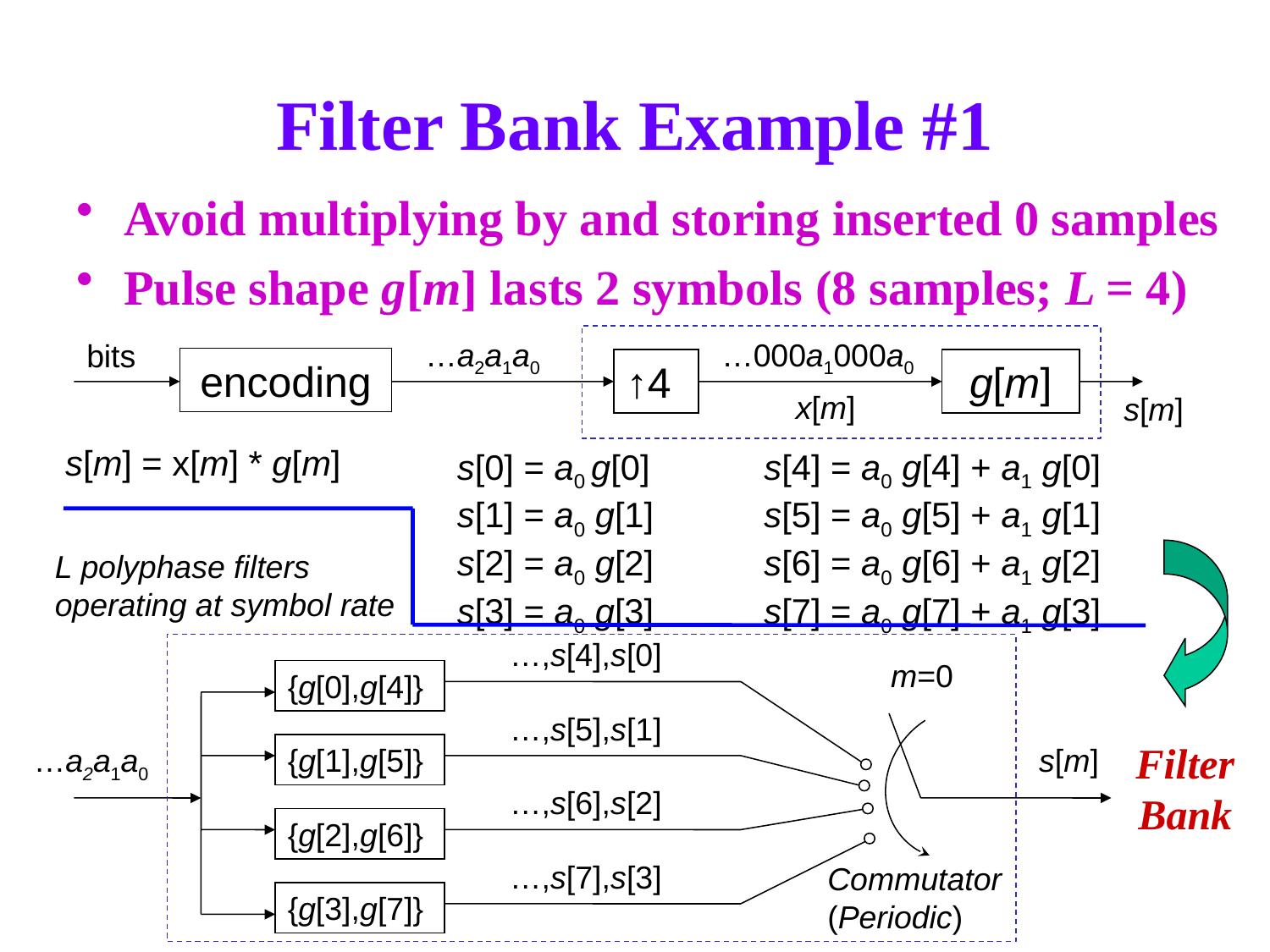

# Filter Bank Example #1
Avoid multiplying by and storing inserted 0 samples
Pulse shape g[m] lasts 2 symbols (8 samples; L = 4)

…a2a1a0
…000a1000a0
bits
encoding
↑4
g[m]

x[m]

s[m]
s[m] = x[m] * g[m]
s[0] = a0 g[0]
s[1] = a0 g[1]
s[2] = a0 g[2]
s[3] = a0 g[3]
s[4] = a0 g[4] + a1 g[0]
s[5] = a0 g[5] + a1 g[1]
s[6] = a0 g[6] + a1 g[2]
s[7] = a0 g[7] + a1 g[3]

L polyphase filters operating at symbol rate

…,s[4],s[0]
m=0
{g[0],g[4]}

…,s[5],s[1]

…a2a1a0
{g[1],g[5]}

s[m]

…,s[6],s[2]

{g[2],g[6]}

…,s[7],s[3]
Commutator
(Periodic)
{g[3],g[7]}

Filter Bank